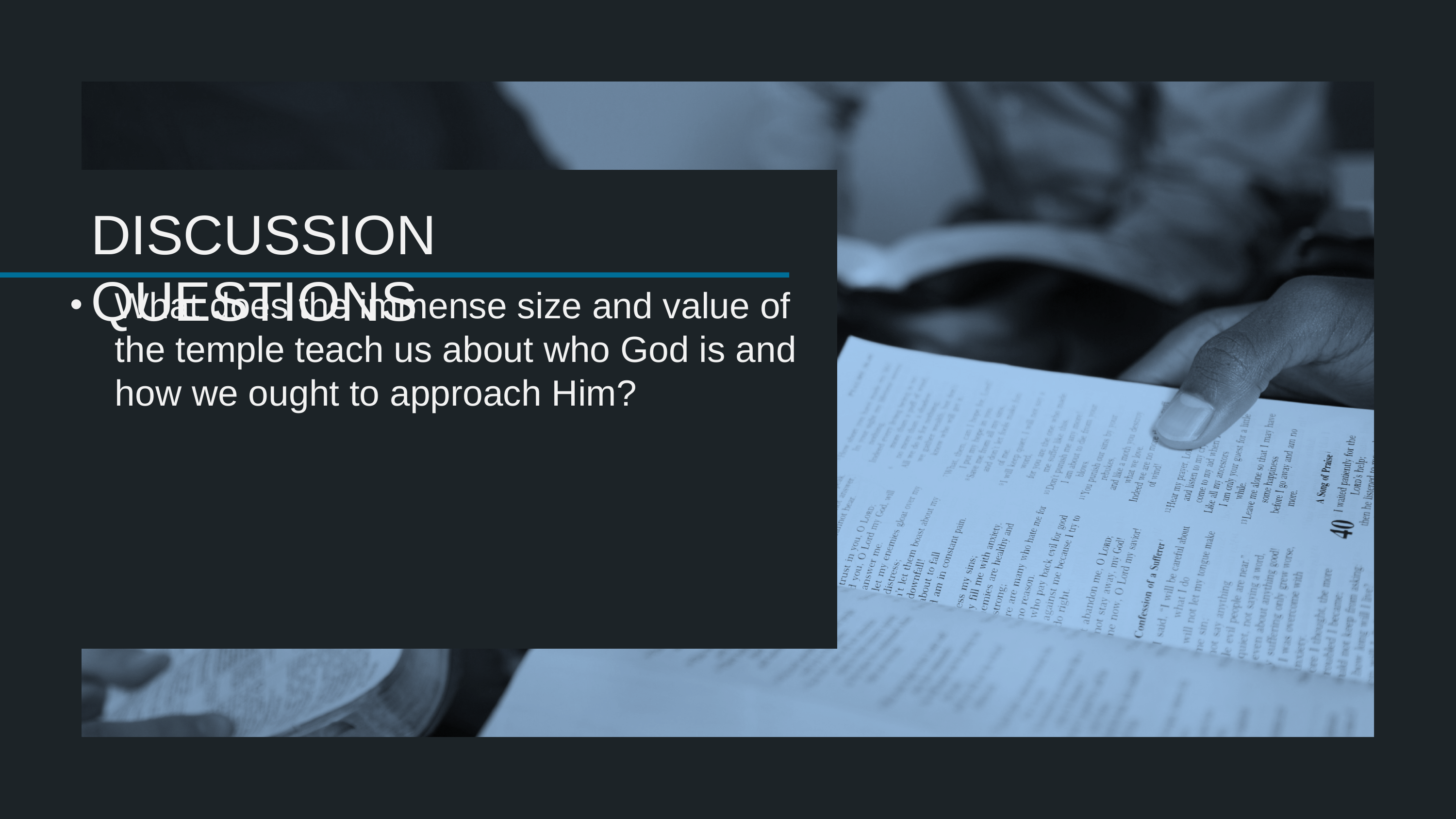

What does the immense size and value of the temple teach us about who God is and how we ought to approach Him?